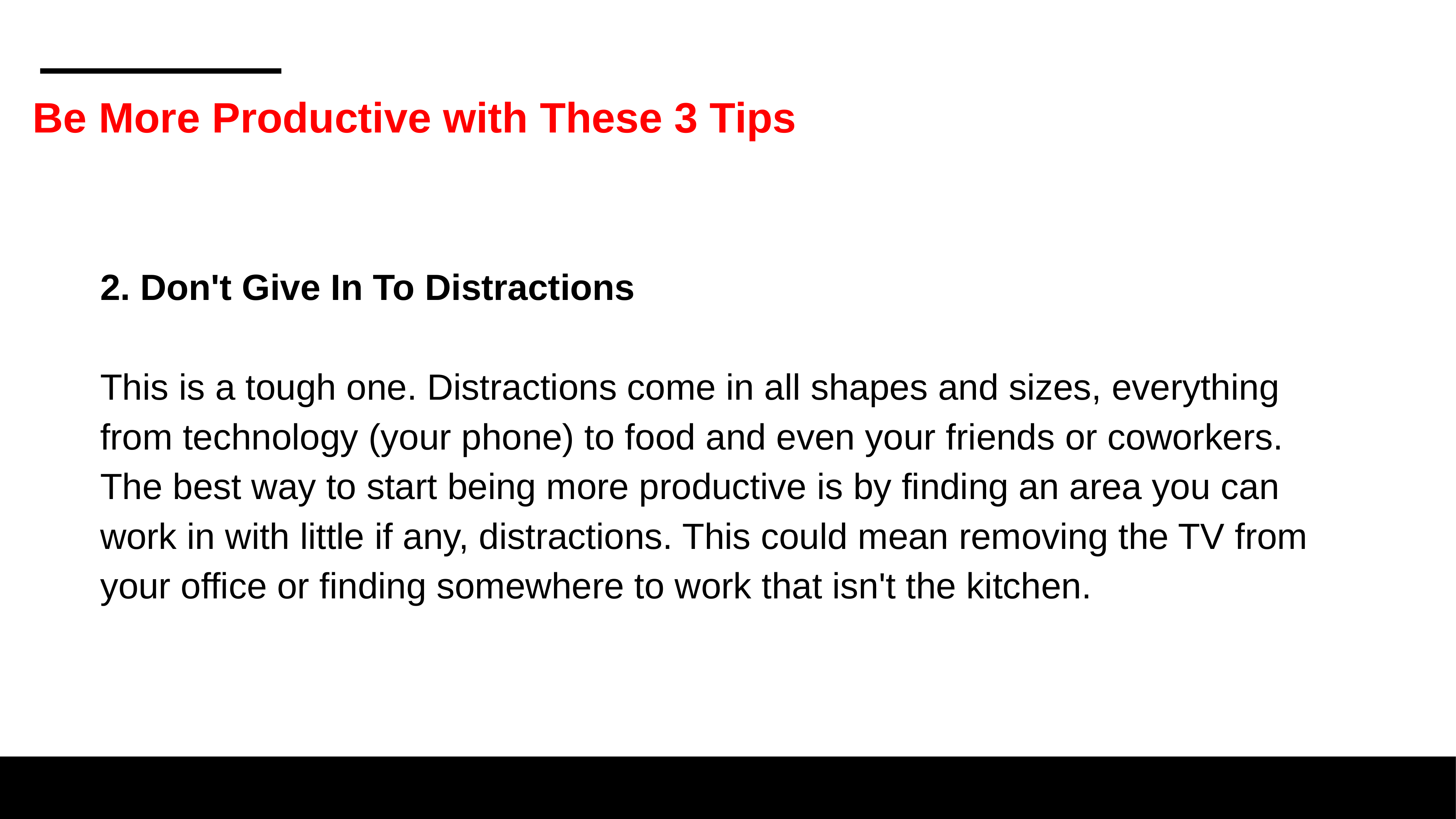

Be More Productive with These 3 Tips
2. Don't Give In To Distractions

This is a tough one. Distractions come in all shapes and sizes, everything from technology (your phone) to food and even your friends or coworkers. The best way to start being more productive is by finding an area you can work in with little if any, distractions. This could mean removing the TV from your office or finding somewhere to work that isn't the kitchen.